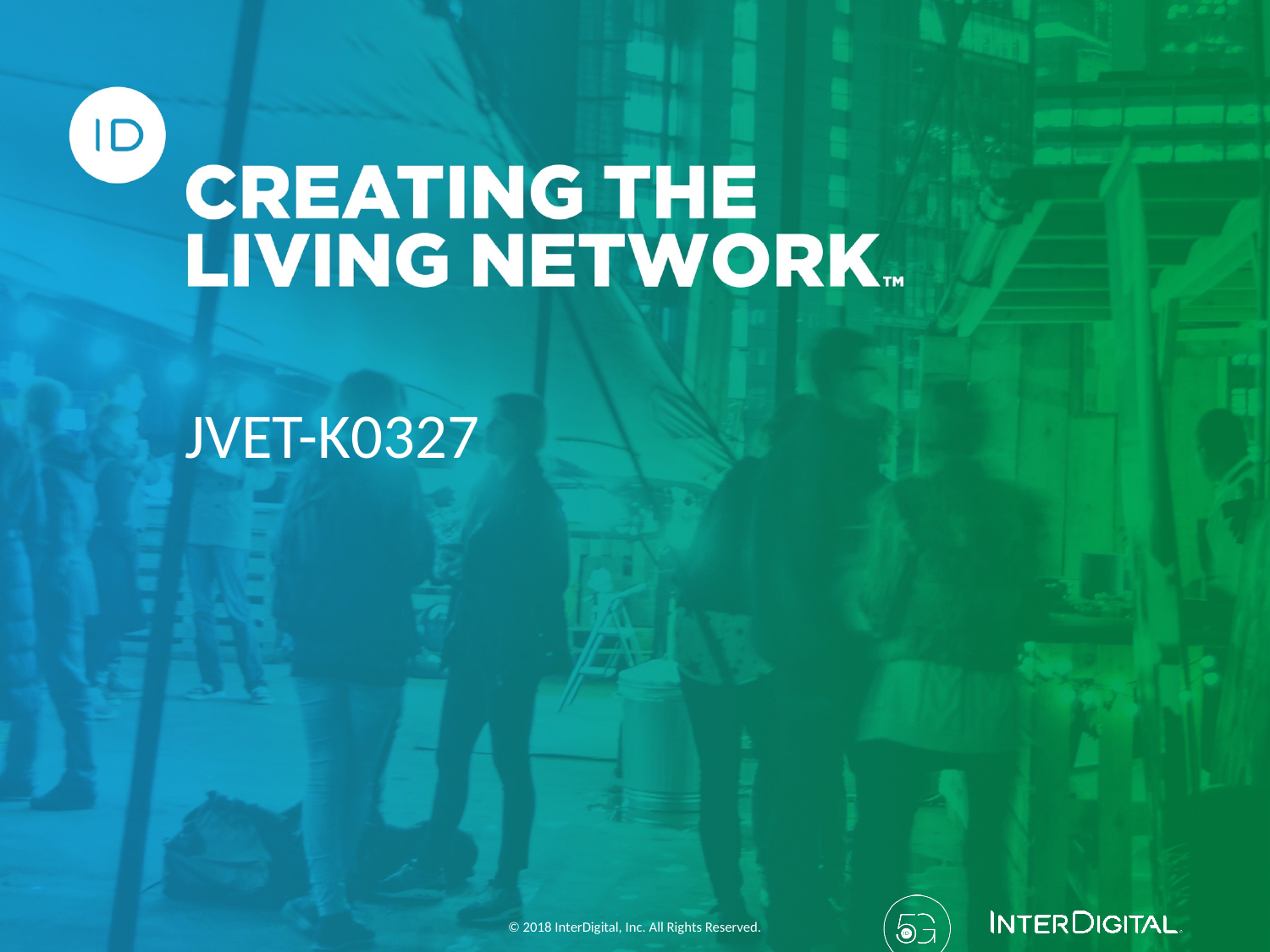

# JVET-K0327

© 2018 InterDigital, Inc. All Rights Reserved.